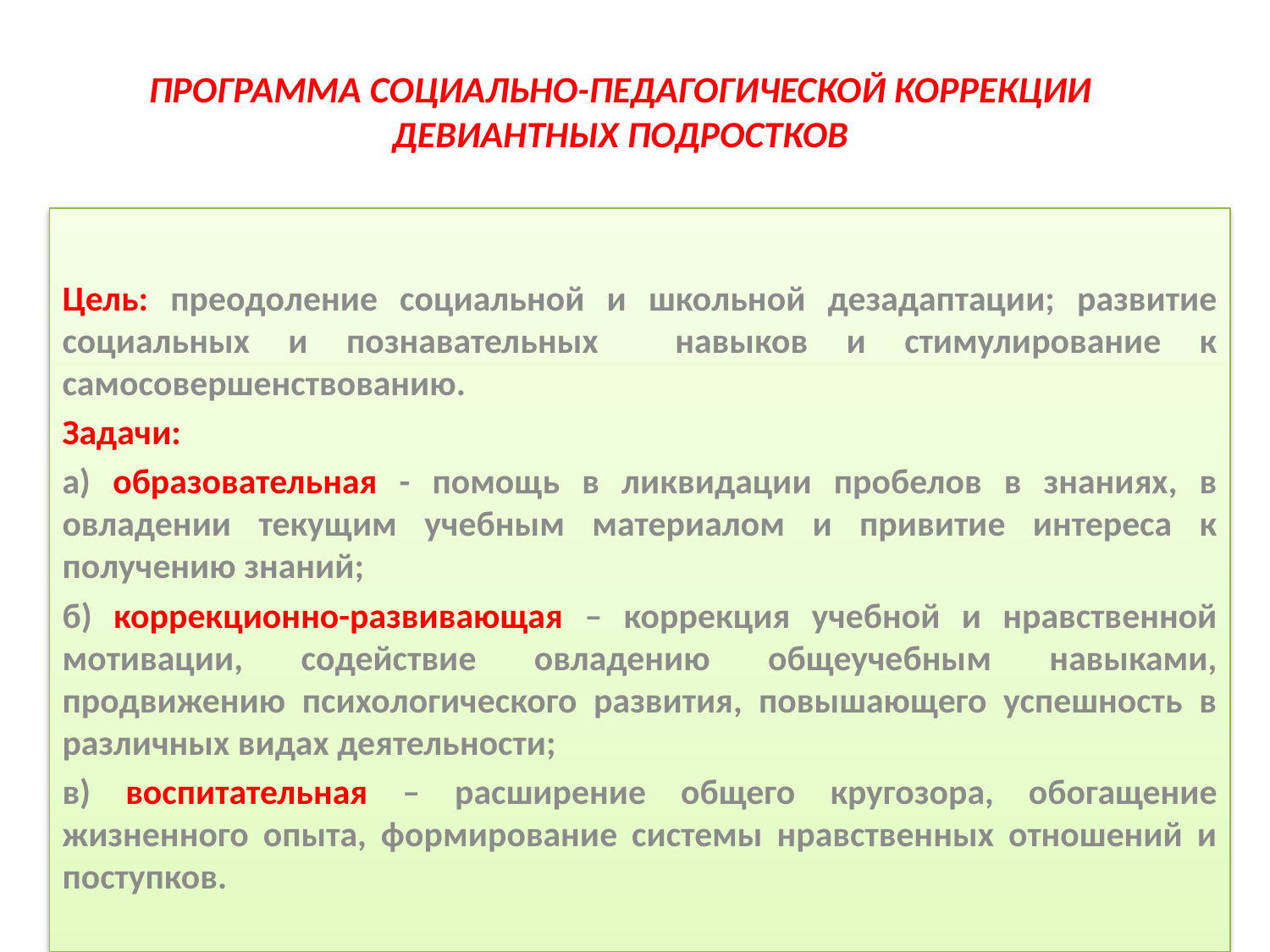

# Программа социально-педагогической коррекции девиантных подростков
Цель: преодоление социальной и школьной дезадаптации; развитие социальных и познавательных  навыков и стимулирование к самосовершенствованию.
Задачи:
а) образовательная - помощь в ликвидации пробелов в знаниях, в овладении текущим учебным материалом и привитие интереса к получению знаний;
б) коррекционно-развивающая – коррекция учебной и нравственной мотивации, содействие овладению общеучебным навыками, продвижению психологического развития, повышающего успешность в различных видах деятельности;
в) воспитательная – расширение общего кругозора, обогащение жизненного опыта, формирование системы нравственных отношений и поступков.